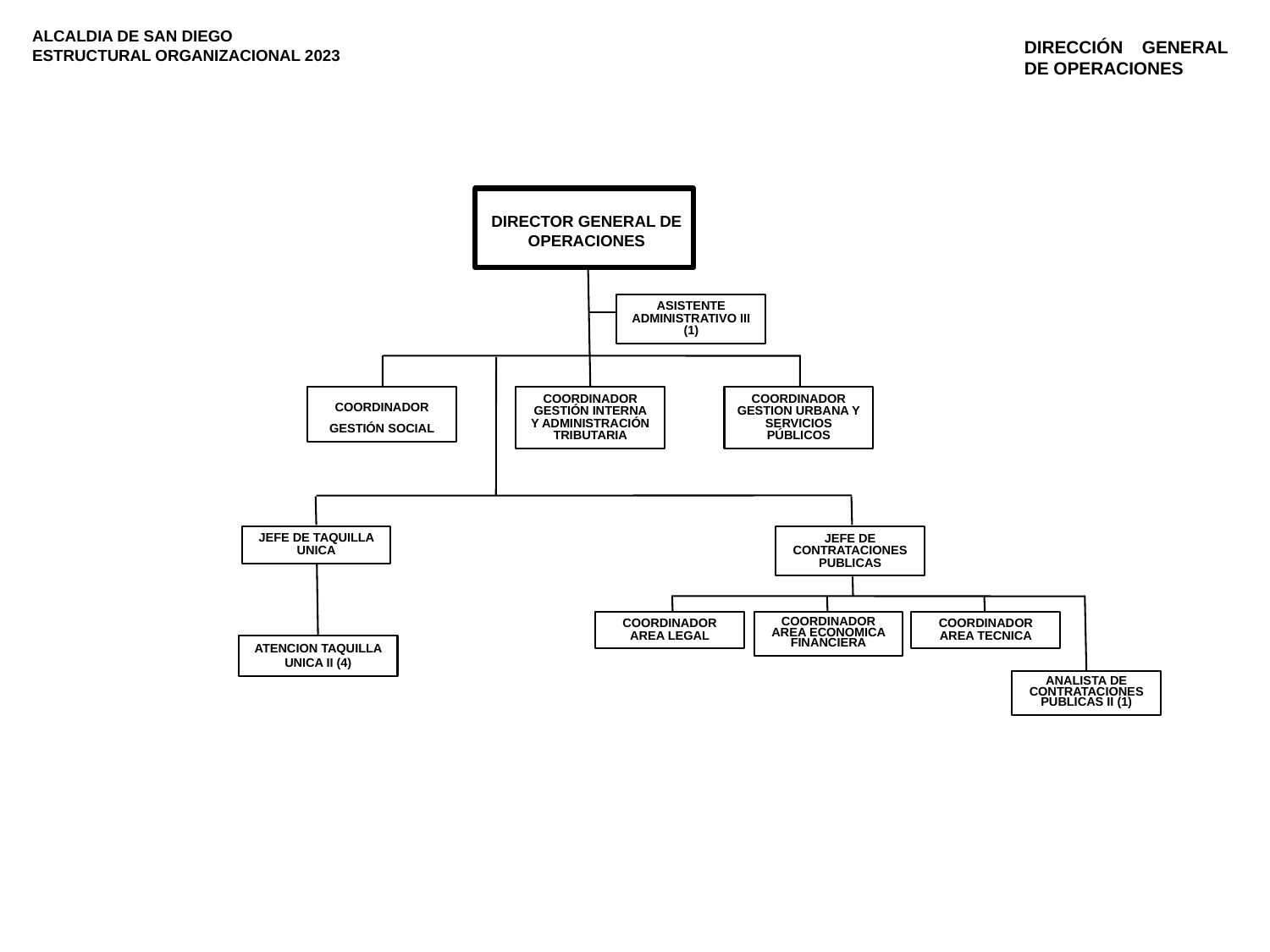

ALCALDIA DE SAN DIEGO
ESTRUCTURAL ORGANIZACIONAL 2023
DIRECCIÓN GENERAL DE OPERACIONES

DIRECTOR GENERAL DE OPERACIONES
ASISTENTE ADMINISTRATIVO III (1)
COORDINADOR GESTIÓN INTERNA Y ADMINISTRACIÓN TRIBUTARIA
COORDINADOR GESTION URBANA Y SERVICIOS PÚBLICOS
COORDINADOR GESTIÓN SOCIAL
JEFE DE TAQUILLA UNICA
JEFE DE CONTRATACIONES PUBLICAS
COORDINADOR AREA LEGAL
COORDINADOR AREA ECONOMICA FINANCIERA
COORDINADOR AREA TECNICA
ATENCION TAQUILLA UNICA II (4)
ANALISTA DE CONTRATACIONES PUBLICAS II (1)